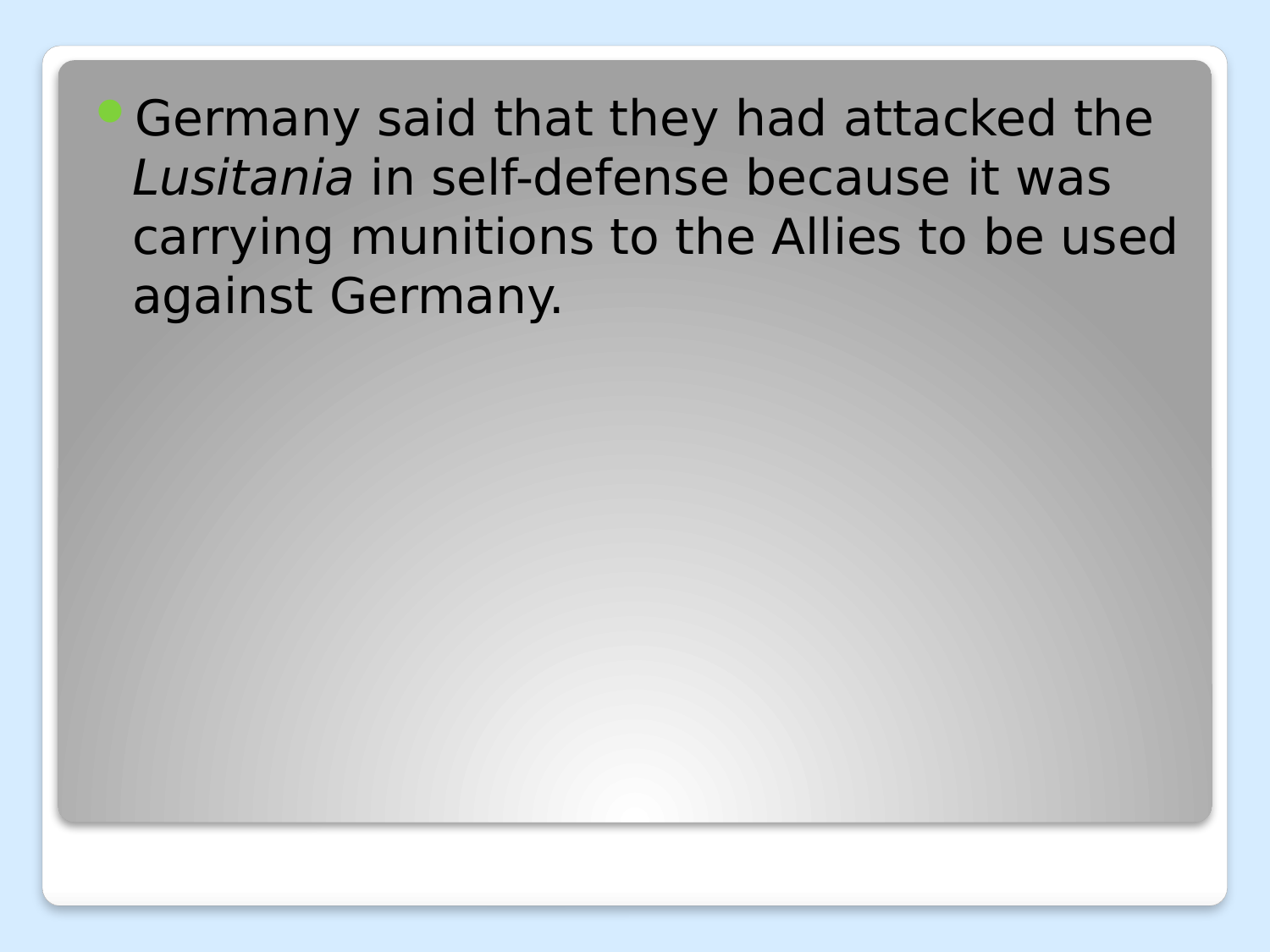

Germany said that they had attacked the Lusitania in self-defense because it was carrying munitions to the Allies to be used against Germany.
#